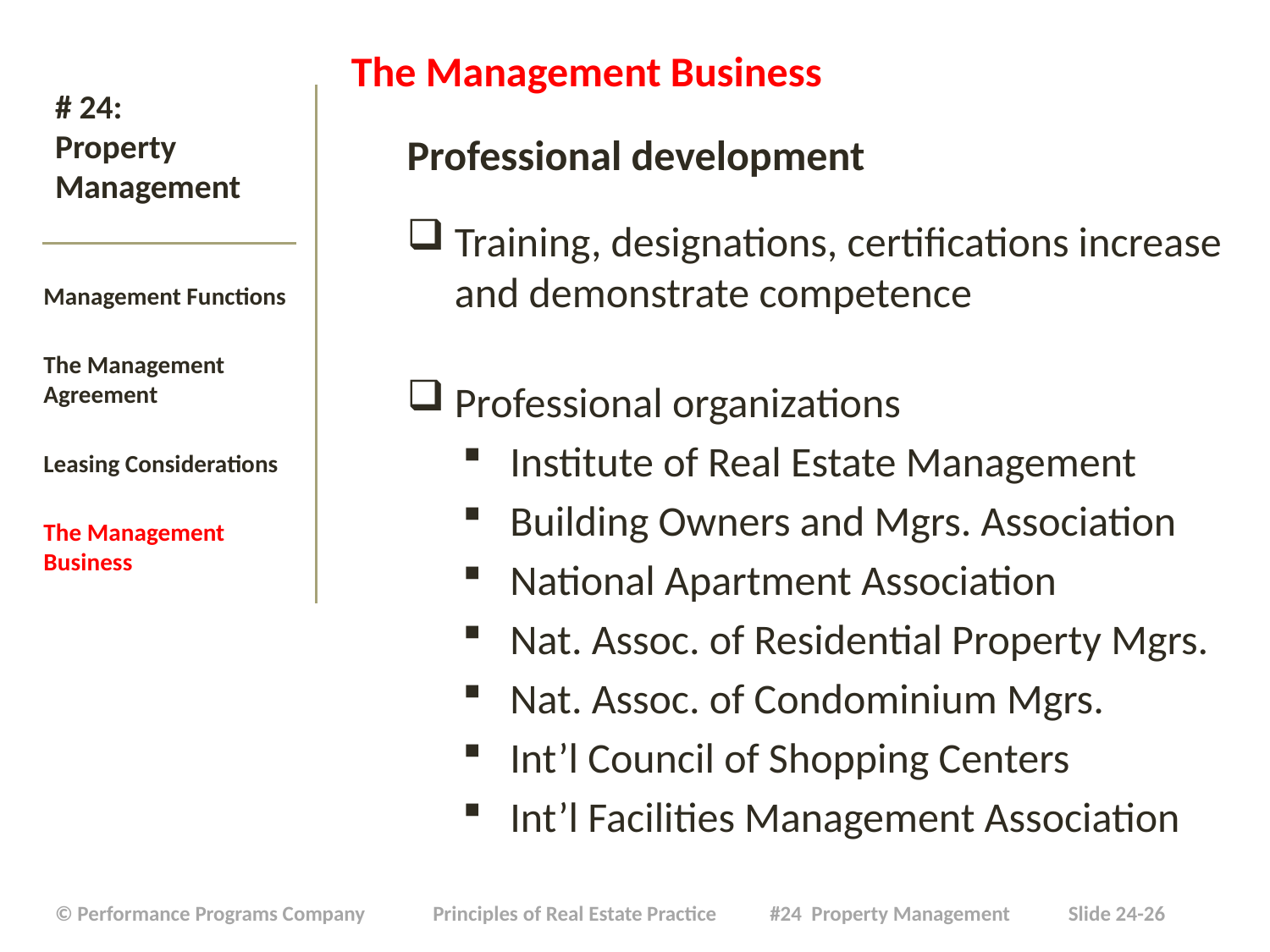

The Management Business

Professional development

Training, designations, certifications increase and demonstrate competence
Professional organizations
Institute of Real Estate Management
Building Owners and Mgrs. Association
National Apartment Association
Nat. Assoc. of Residential Property Mgrs.
Nat. Assoc. of Condominium Mgrs.
Int’l Council of Shopping Centers
Int’l Facilities Management Association
# # 24: Property Management

Management Functions

The Management Agreement

Leasing Considerations

The Management Business

| © Performance Programs Company Principles of Real Estate Practice #24 Property Management Slide 24-26 |
| --- |